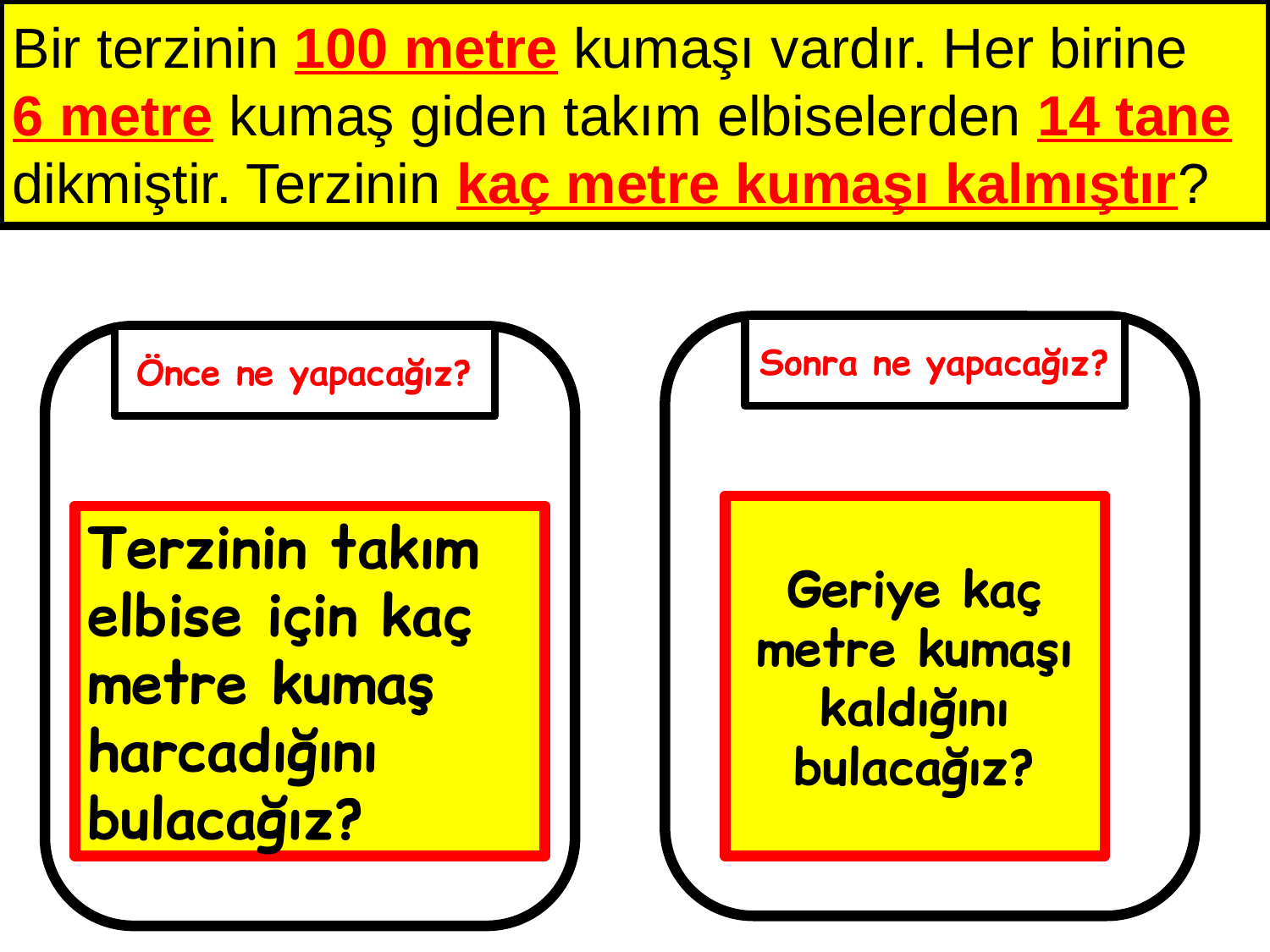

Bir terzinin 100 metre kumaşı vardır. Her birine     6 metre kumaş giden takım elbiselerden 14 tane dikmiştir. Terzinin kaç metre kumaşı kalmıştır?

Sonra ne yapacağız?

Önce ne yapacağız?
Geriye kaç metre kumaşı kaldığını bulacağız?
Terzinin takım elbise için kaç metre kumaş harcadığını bulacağız?